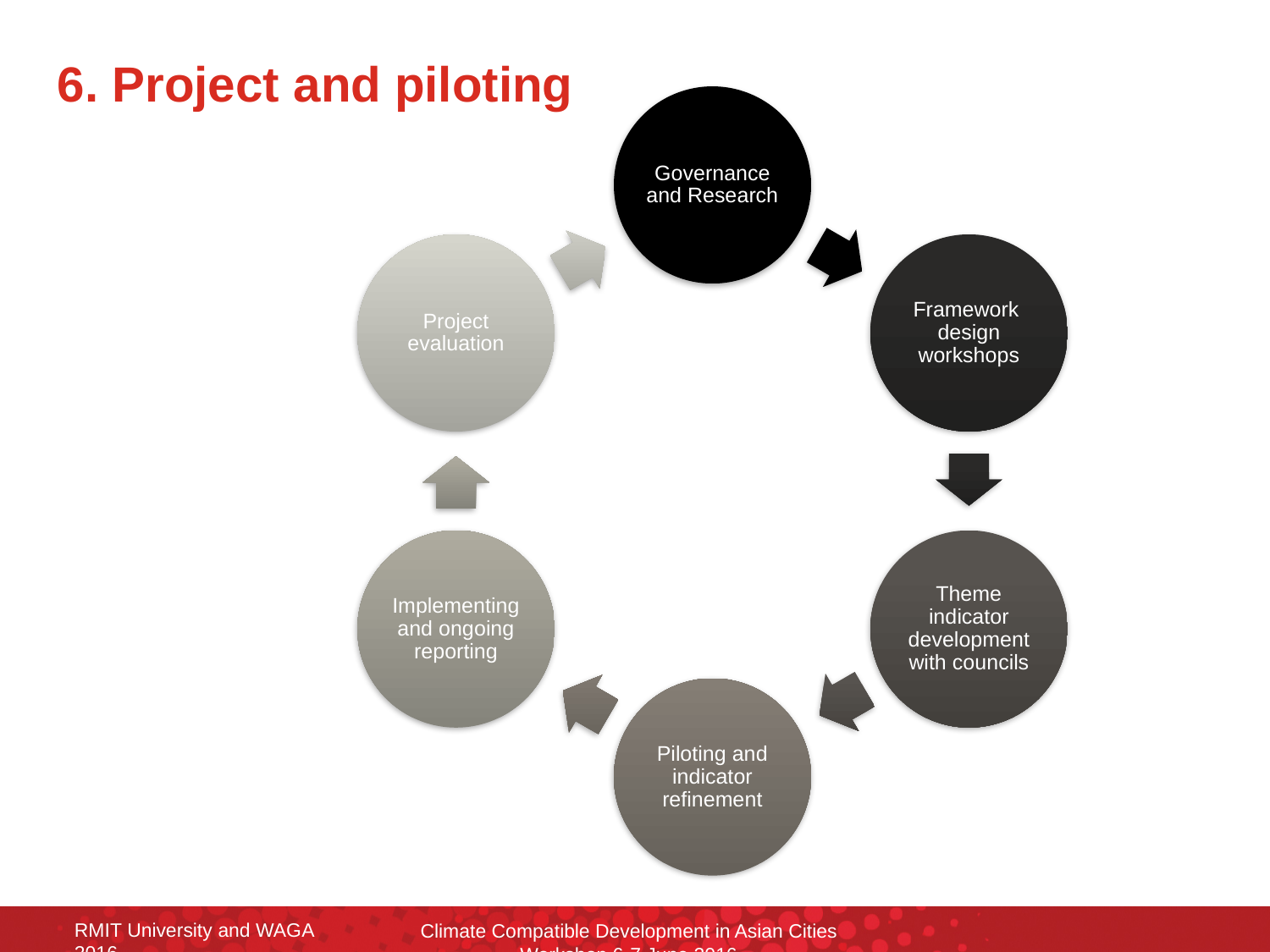

6. Project and piloting
Governance and Research

Framework  design workshops

Theme indicator development with councils

Piloting and indicator refinement

Implementing and ongoing reporting

Project evaluation

RMIT University and WAGA 2016
Climate Compatible Development in Asian Cities Workshop 6-7 June 2016